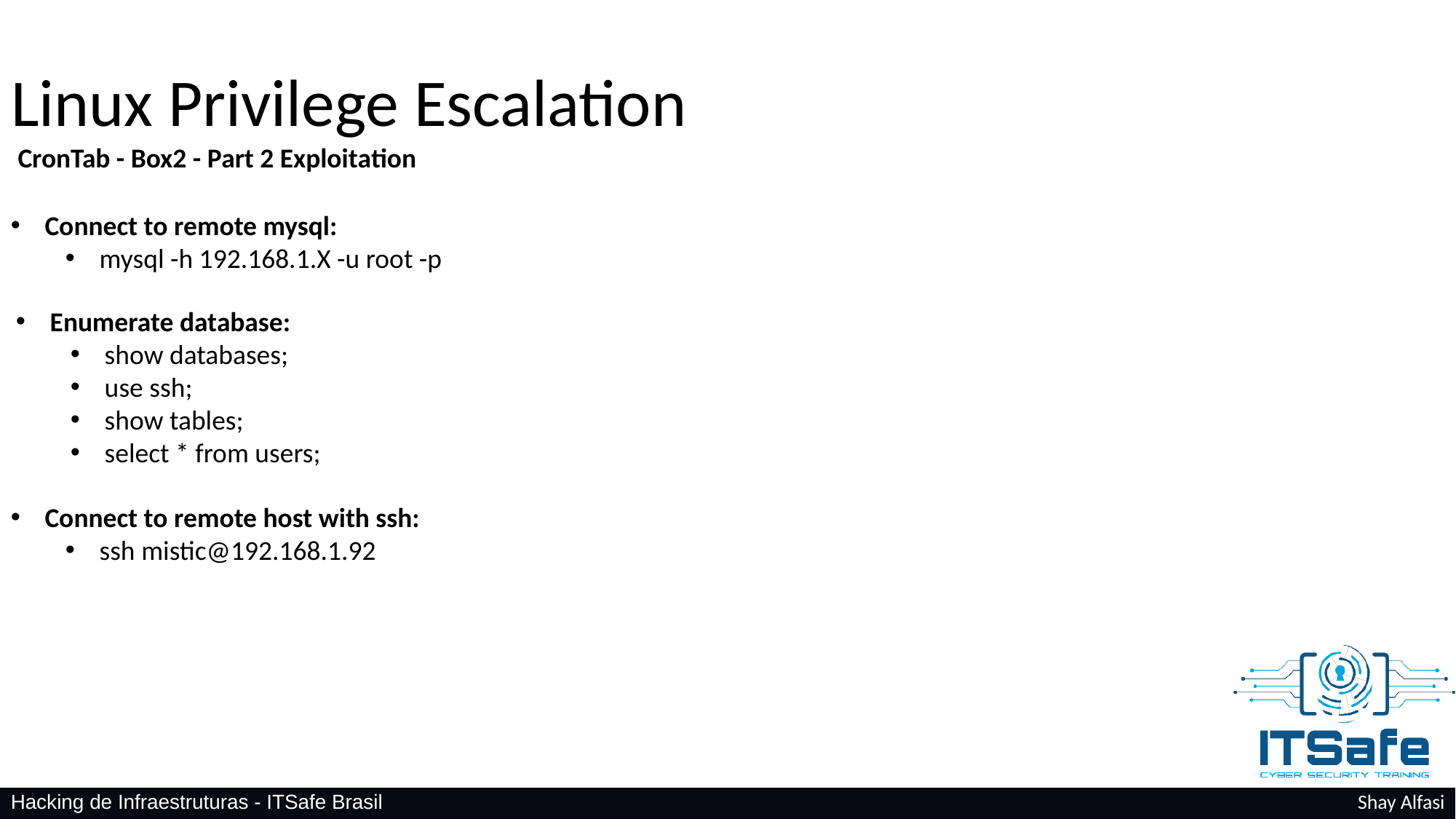

Linux Privilege Escalation
CronTab - Box2 - Part 2 Exploitation
Connect to remote mysql:
mysql -h 192.168.1.X -u root -p
Enumerate database:
show databases;
use ssh;
show tables;
select * from users;
Connect to remote host with ssh:
ssh mistic@192.168.1.92